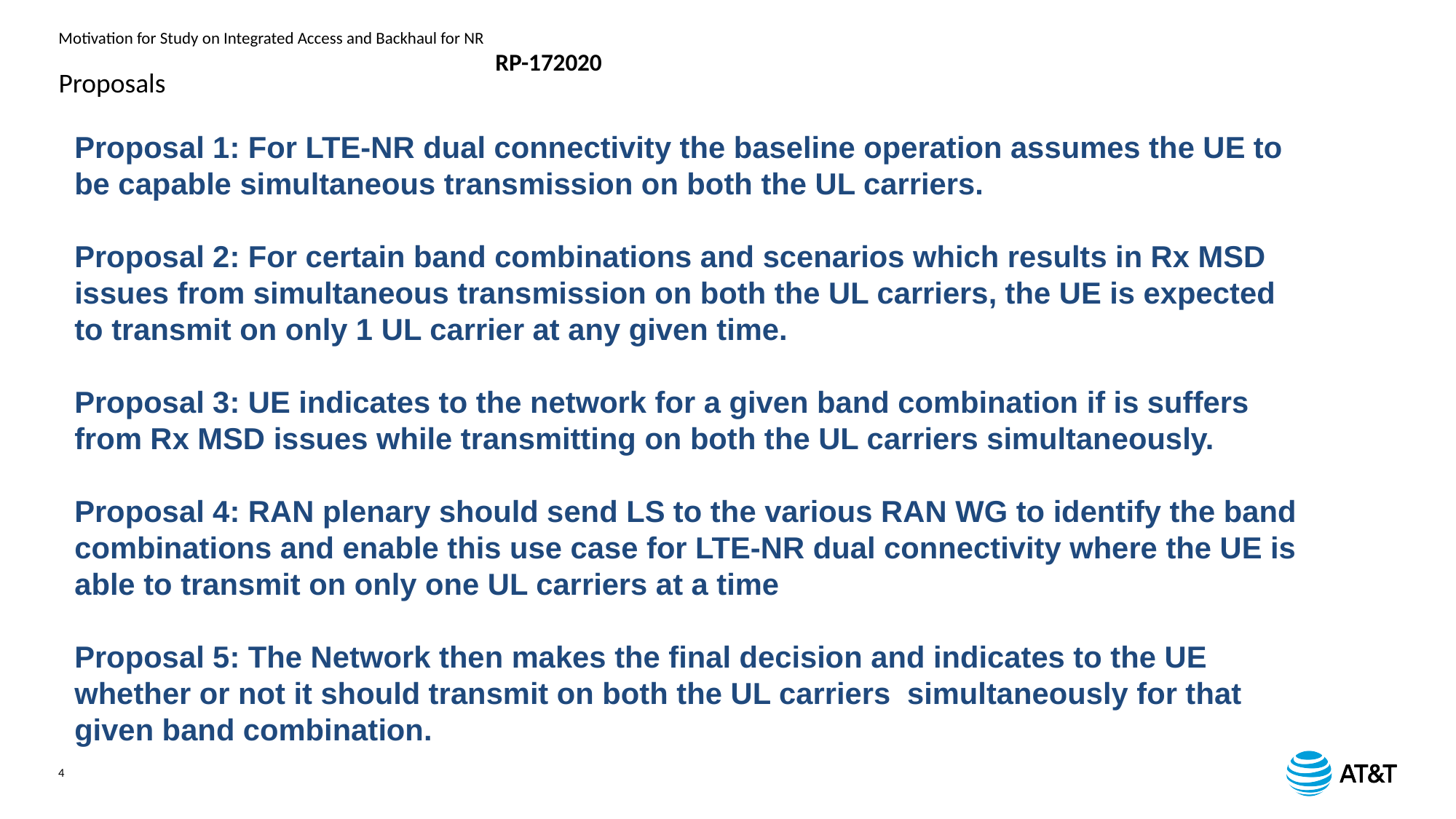

# Proposals
Proposal 1: For LTE-NR dual connectivity the baseline operation assumes the UE to be capable simultaneous transmission on both the UL carriers.

Proposal 2: For certain band combinations and scenarios which results in Rx MSD issues from simultaneous transmission on both the UL carriers, the UE is expected to transmit on only 1 UL carrier at any given time.

Proposal 3: UE indicates to the network for a given band combination if is suffers from Rx MSD issues while transmitting on both the UL carriers simultaneously.

Proposal 4: RAN plenary should send LS to the various RAN WG to identify the band combinations and enable this use case for LTE-NR dual connectivity where the UE is able to transmit on only one UL carriers at a time

Proposal 5: The Network then makes the final decision and indicates to the UE whether or not it should transmit on both the UL carriers  simultaneously for that given band combination.
4